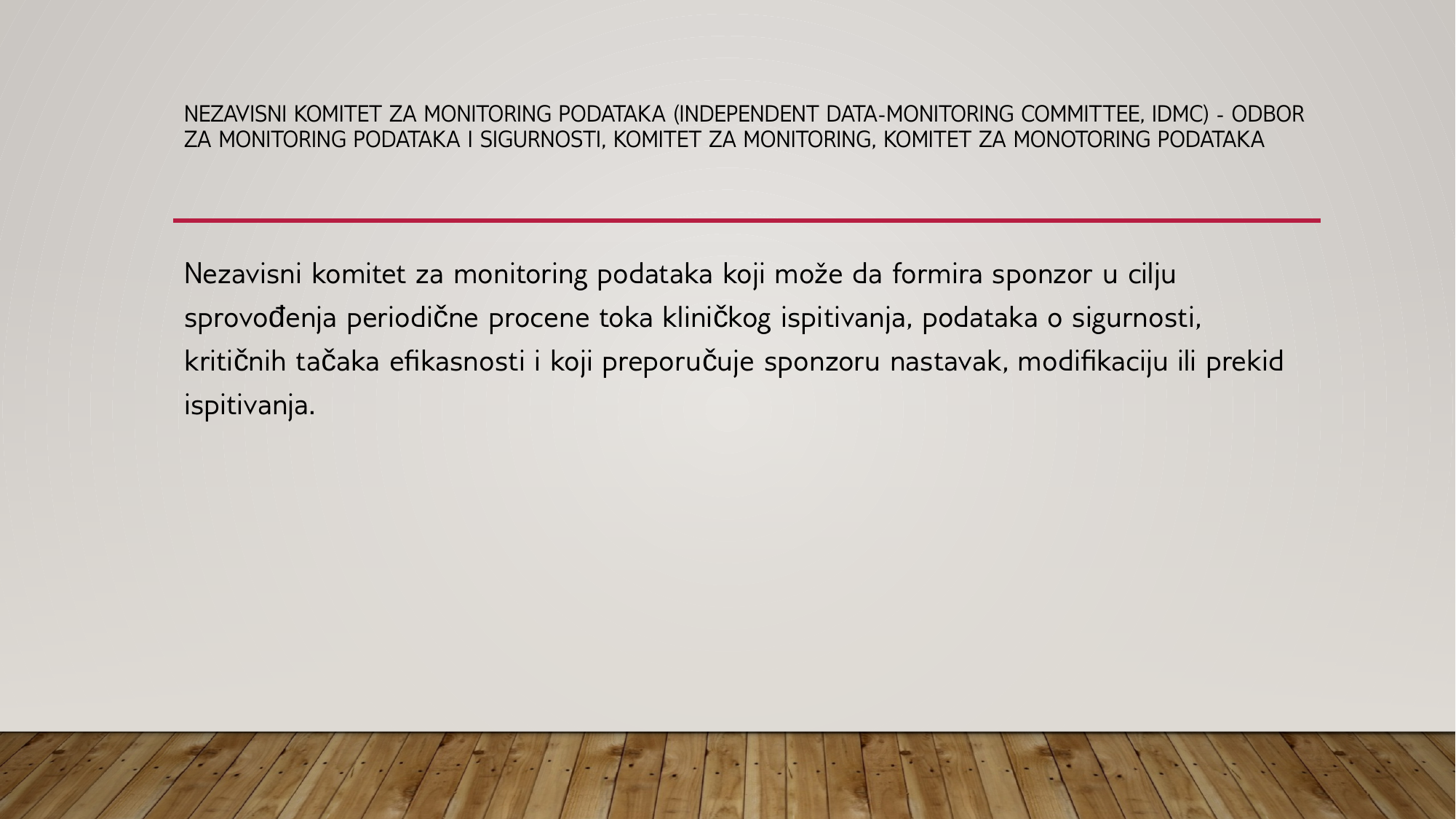

# Nezavisni komitet za monitoring podataka (Independent Data-Monitoring Committee, IDMC) - Odbor za monitoring podataka I sigurnosti, Komitet za monitoring, Komitet za monotoring podataka
Nezavisni komitet za monitoring podataka koji može da formira sponzor u cilju sprovođenja periodične procene toka kliničkog ispitivanja, podataka o sigurnosti, kritičnih tačaka efikasnosti i koji preporučuje sponzoru nastavak, modifikaciju ili prekid ispitivanja.